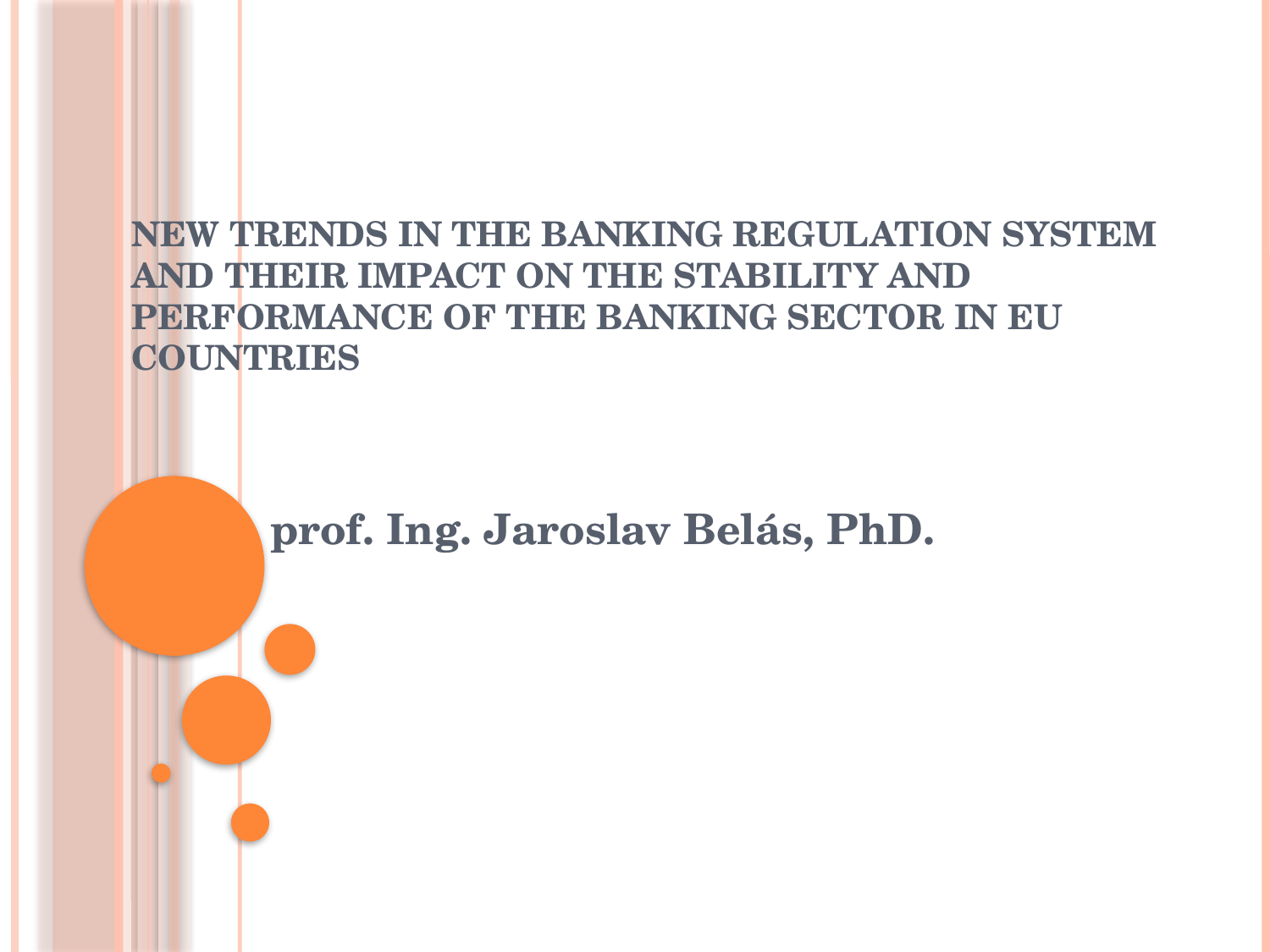

# New trends in the banking regulation system and their impact on the stability and performance of the banking sector in EU countries
prof. Ing. Jaroslav Belás, PhD.